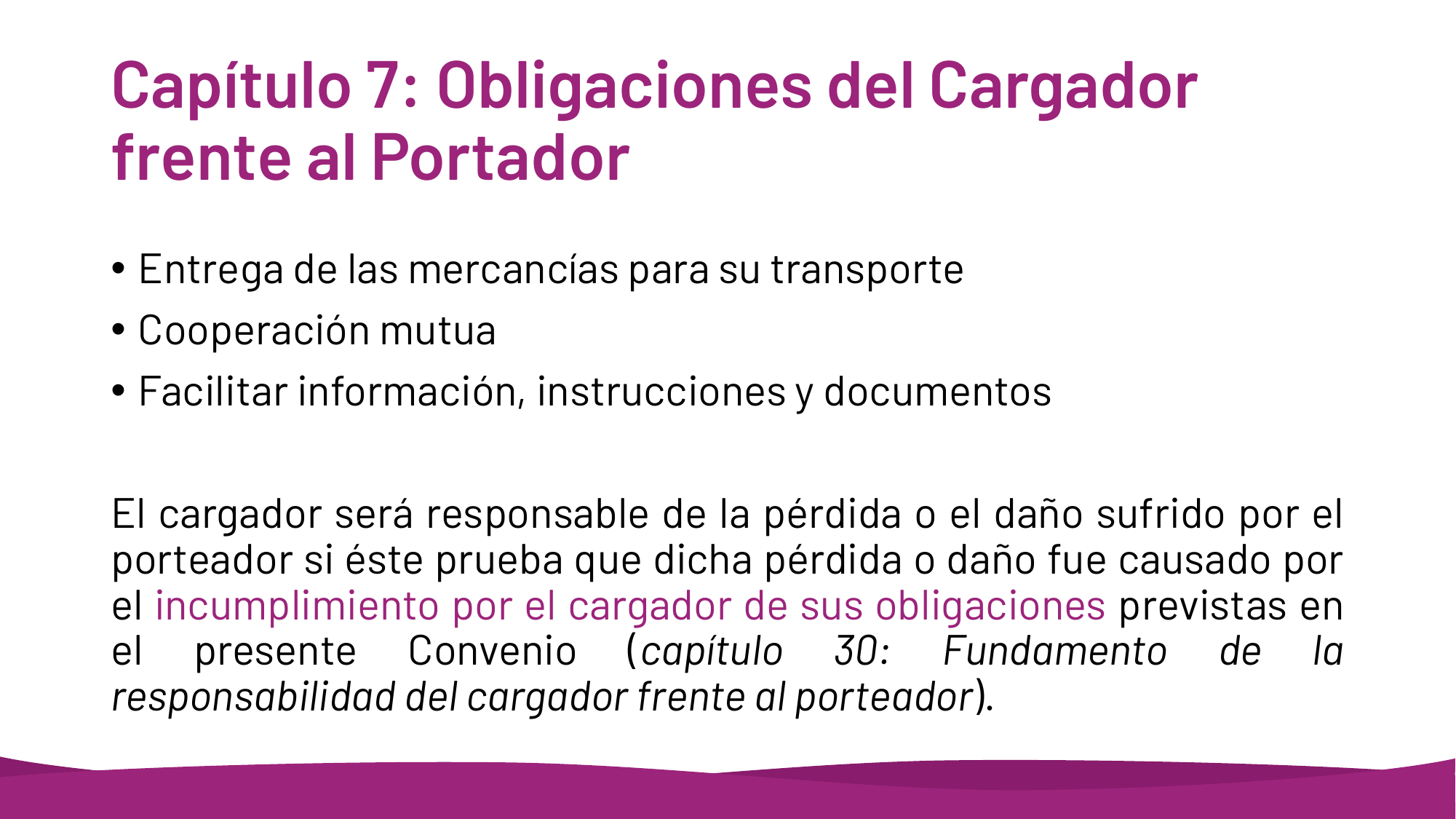

# Capítulo 7: Obligaciones del Cargador frente al Portador
Entrega de las mercancías para su transporte
Cooperación mutua
Facilitar información, instrucciones y documentos

El cargador será responsable de la pérdida o el daño sufrido por el porteador si éste prueba que dicha pérdida o daño fue causado por el incumplimiento por el cargador de sus obligaciones previstas en el presente Convenio (capítulo 30: Fundamento de la responsabilidad del cargador frente al porteador).